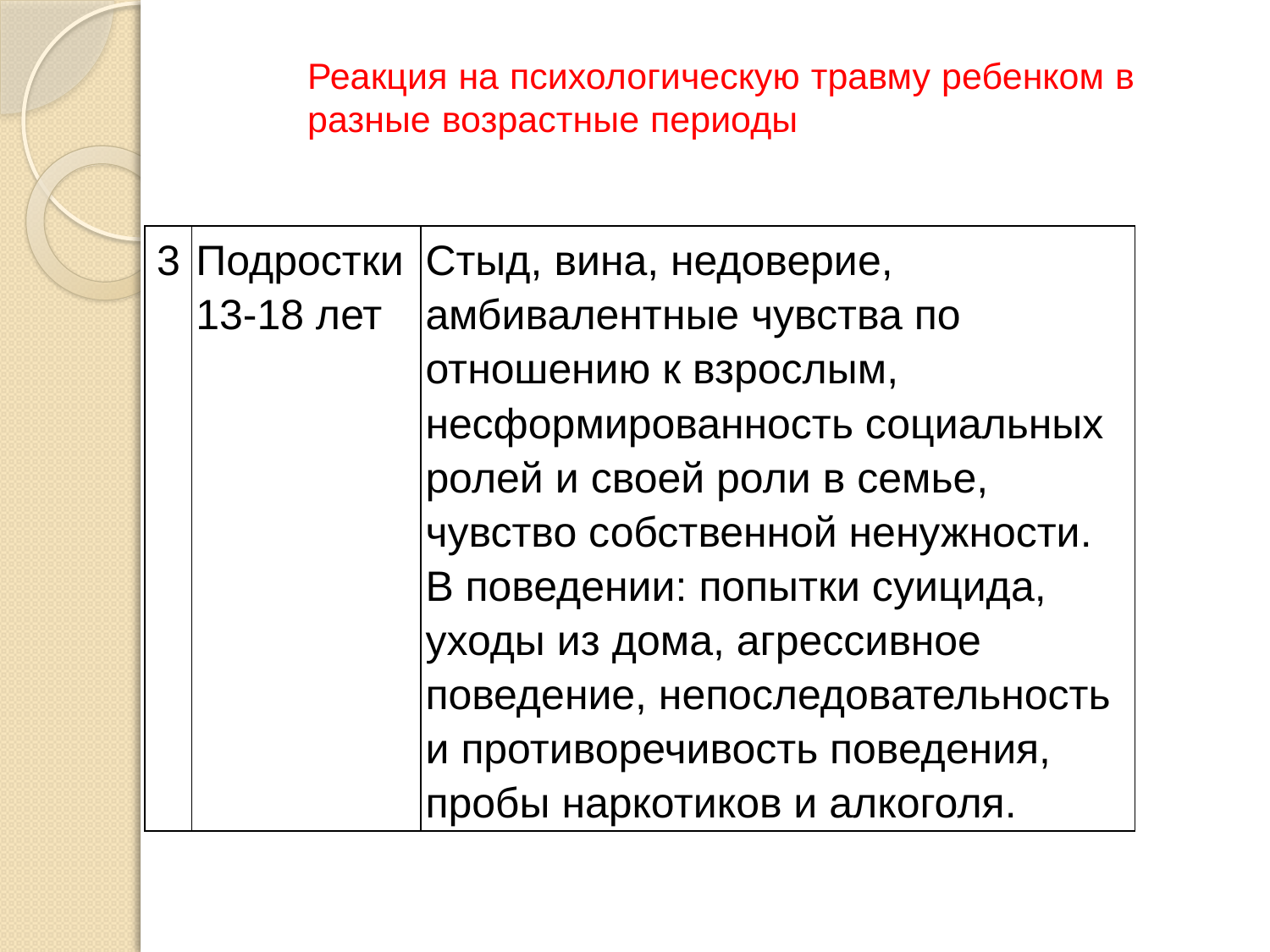

# Реакция на психологическую травму ребенком в разные возрастные периоды
| 3 | Подростки 13-18 лет | Стыд, вина, недоверие, амбивалентные чувства по отношению к взрослым, несформированность социальных ролей и своей роли в семье, чувство собственной ненужности. В поведении: попытки суицида, уходы из дома, агрессивное поведение, непоследовательность и противоречивость поведения, пробы наркотиков и алкоголя. |
| --- | --- | --- |